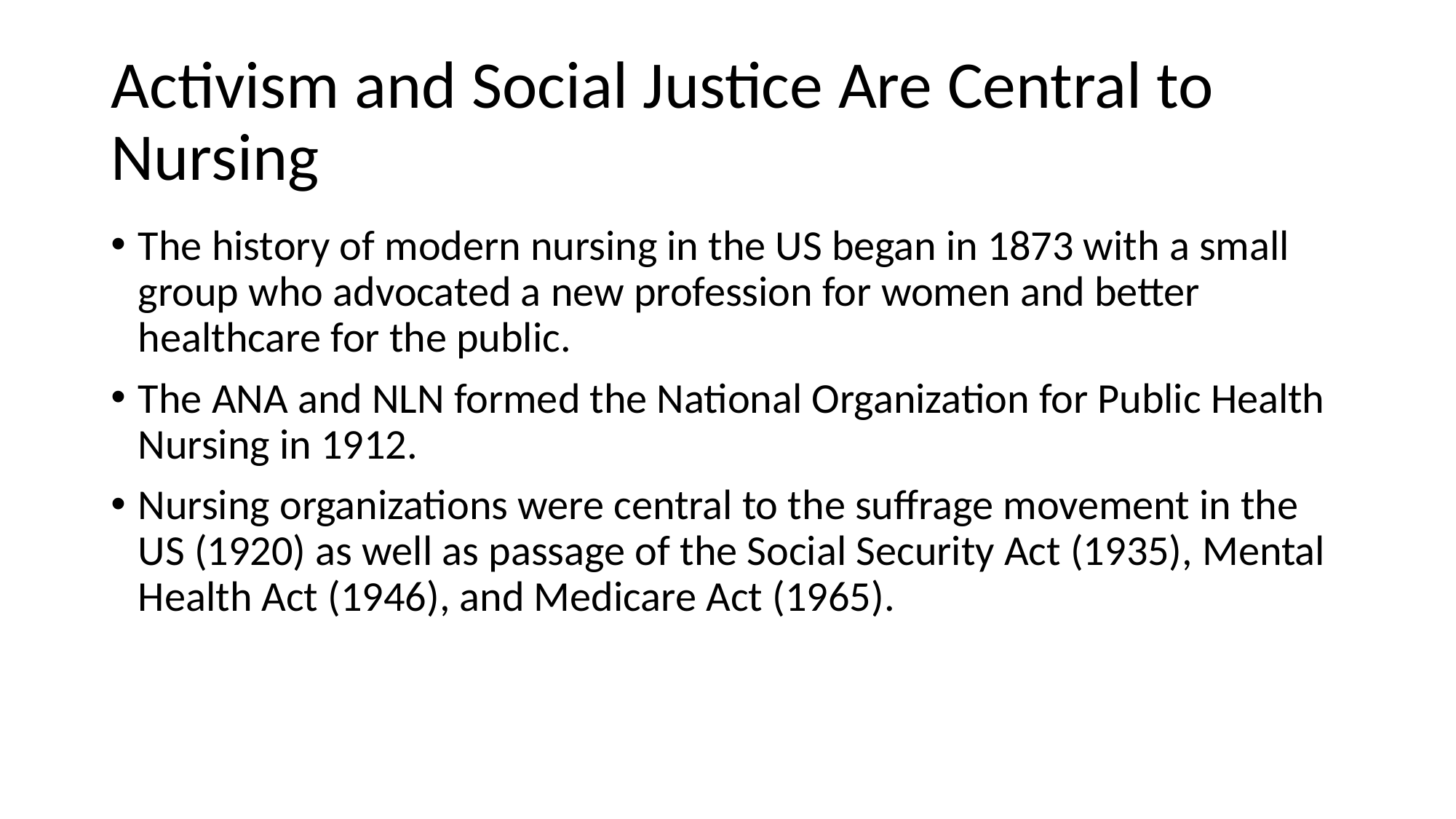

# Activism and Social Justice Are Central to Nursing
The history of modern nursing in the US began in 1873 with a small group who advocated a new profession for women and better healthcare for the public.
The ANA and NLN formed the National Organization for Public Health Nursing in 1912.
Nursing organizations were central to the suffrage movement in the US (1920) as well as passage of the Social Security Act (1935), Mental Health Act (1946), and Medicare Act (1965).